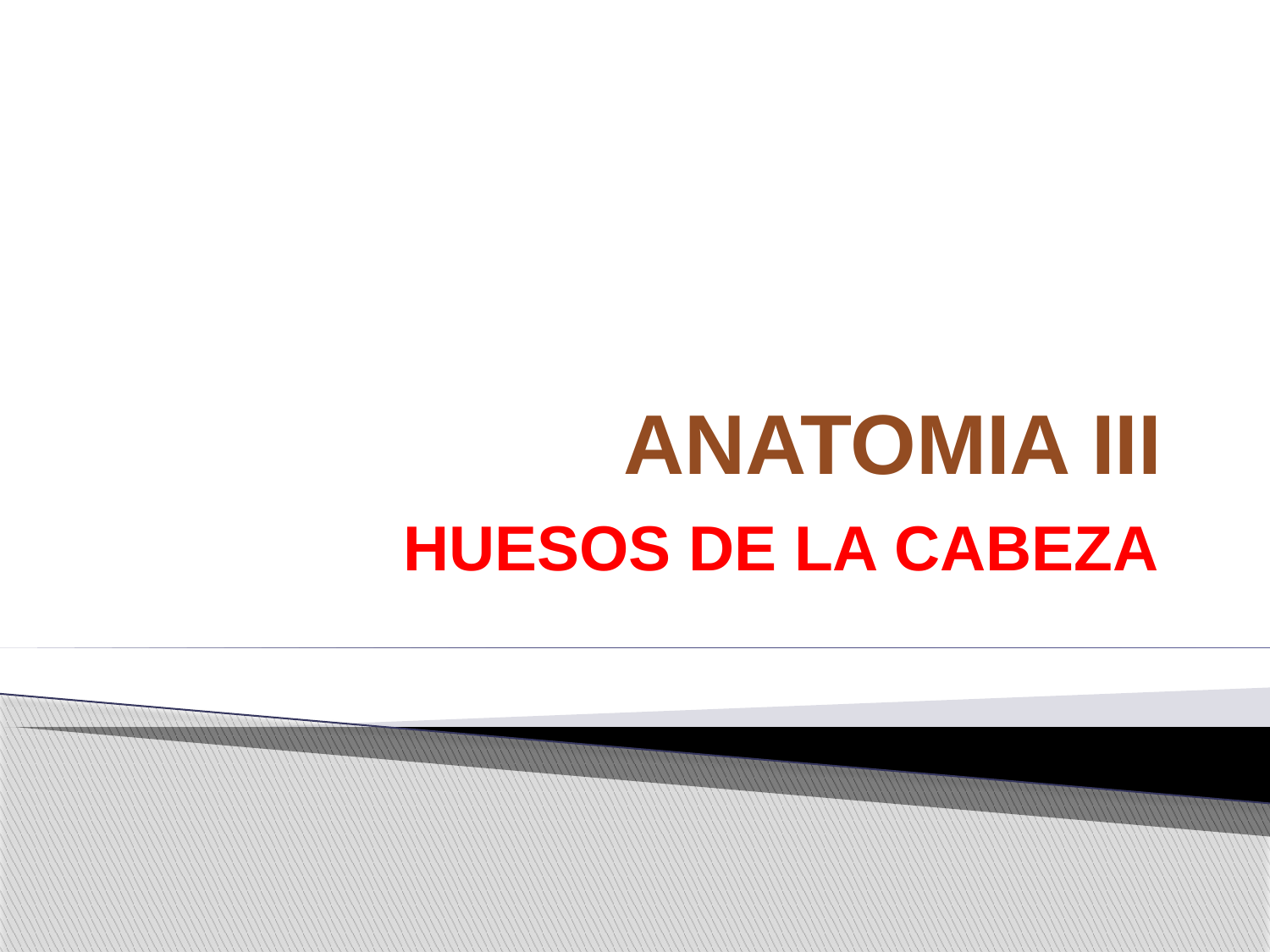

# ANATOMIA III
HUESOS DE LA CABEZA